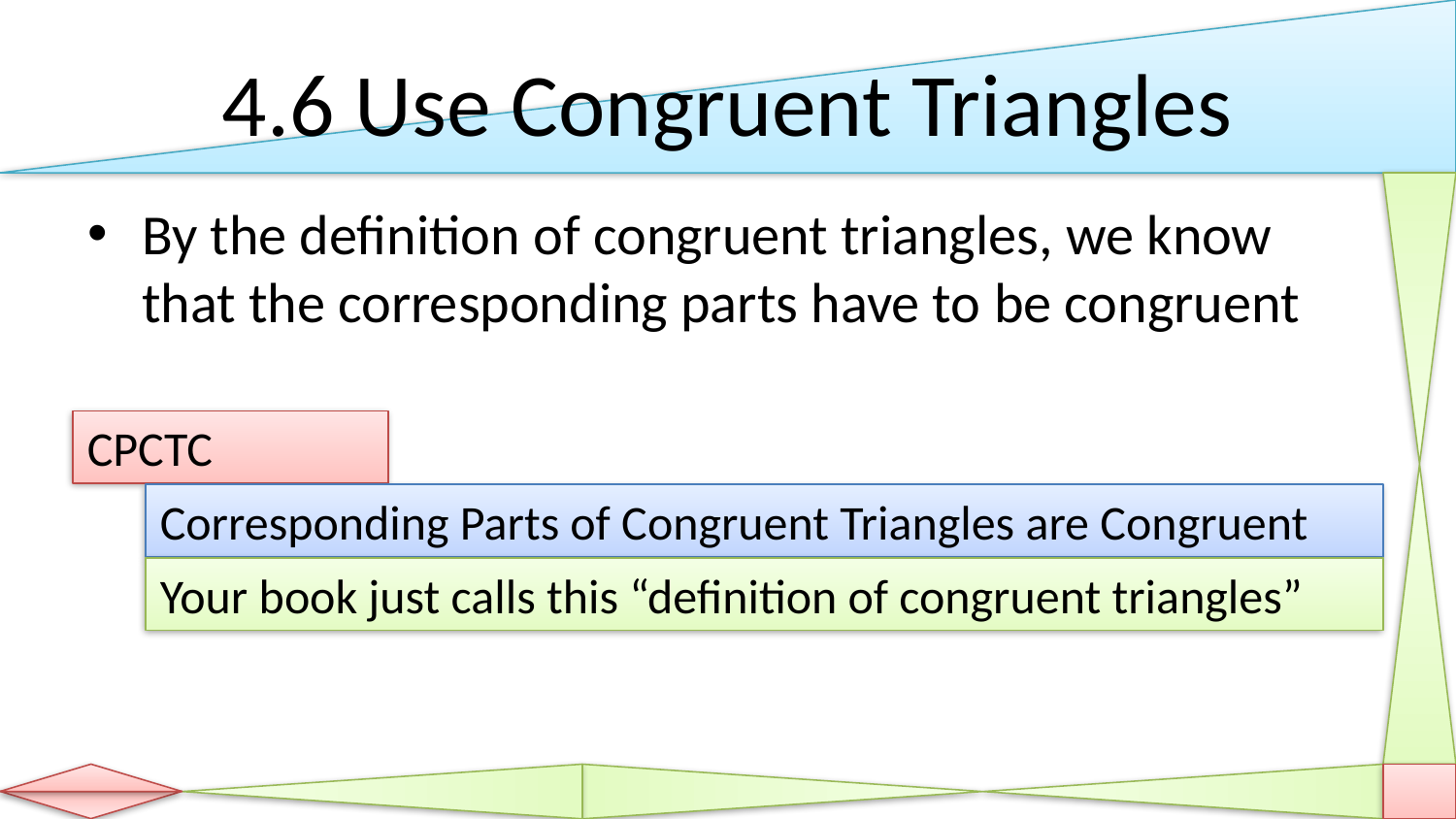

# 4.6 Use Congruent Triangles
By the definition of congruent triangles, we know that the corresponding parts have to be congruent
CPCTC
Corresponding Parts of Congruent Triangles are Congruent
Your book just calls this “definition of congruent triangles”